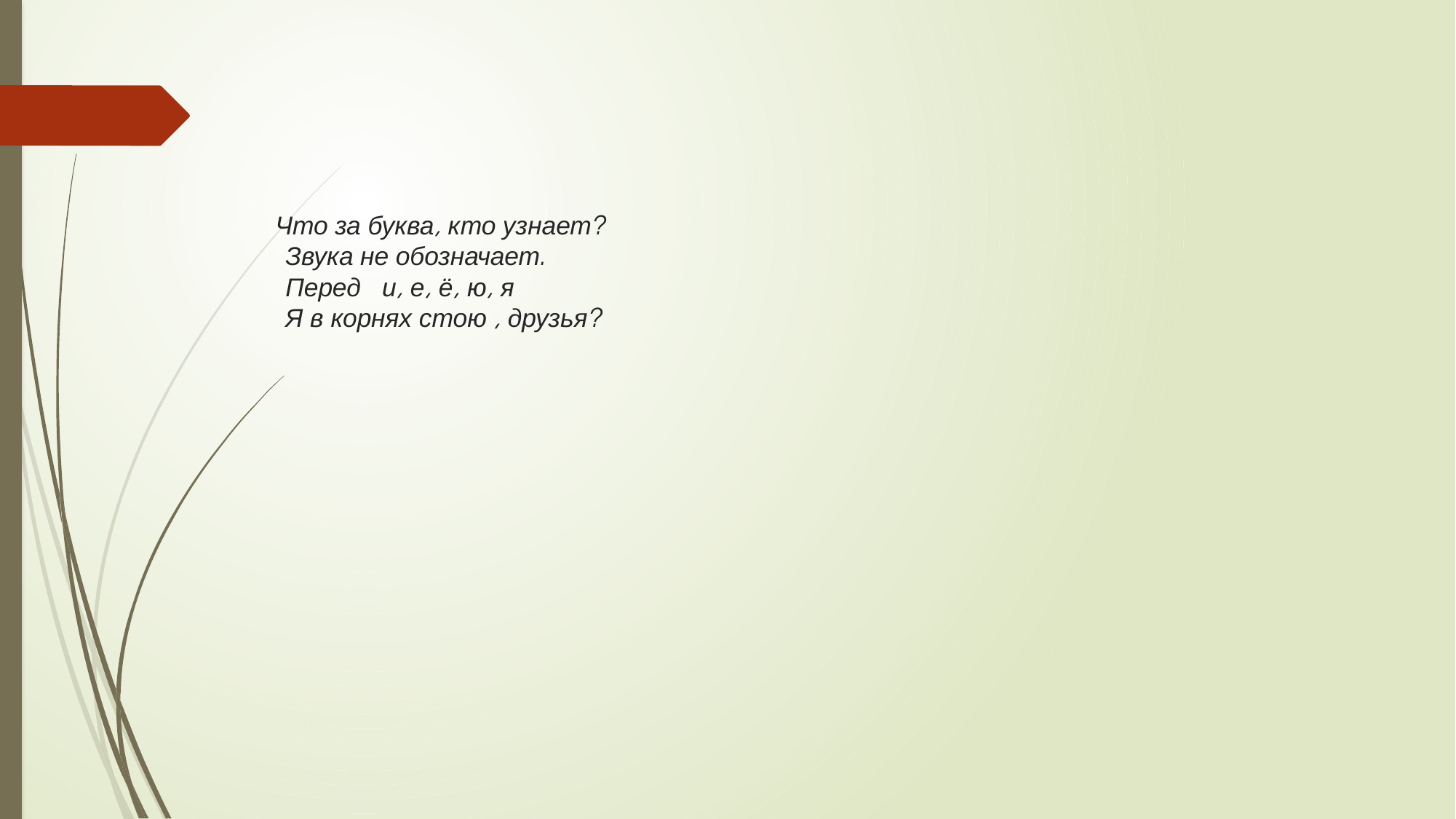

# Что за буква, кто узнает? Звука не обозначает. Перед   и, е, ё, ю, я Я в корнях стою , друзья?